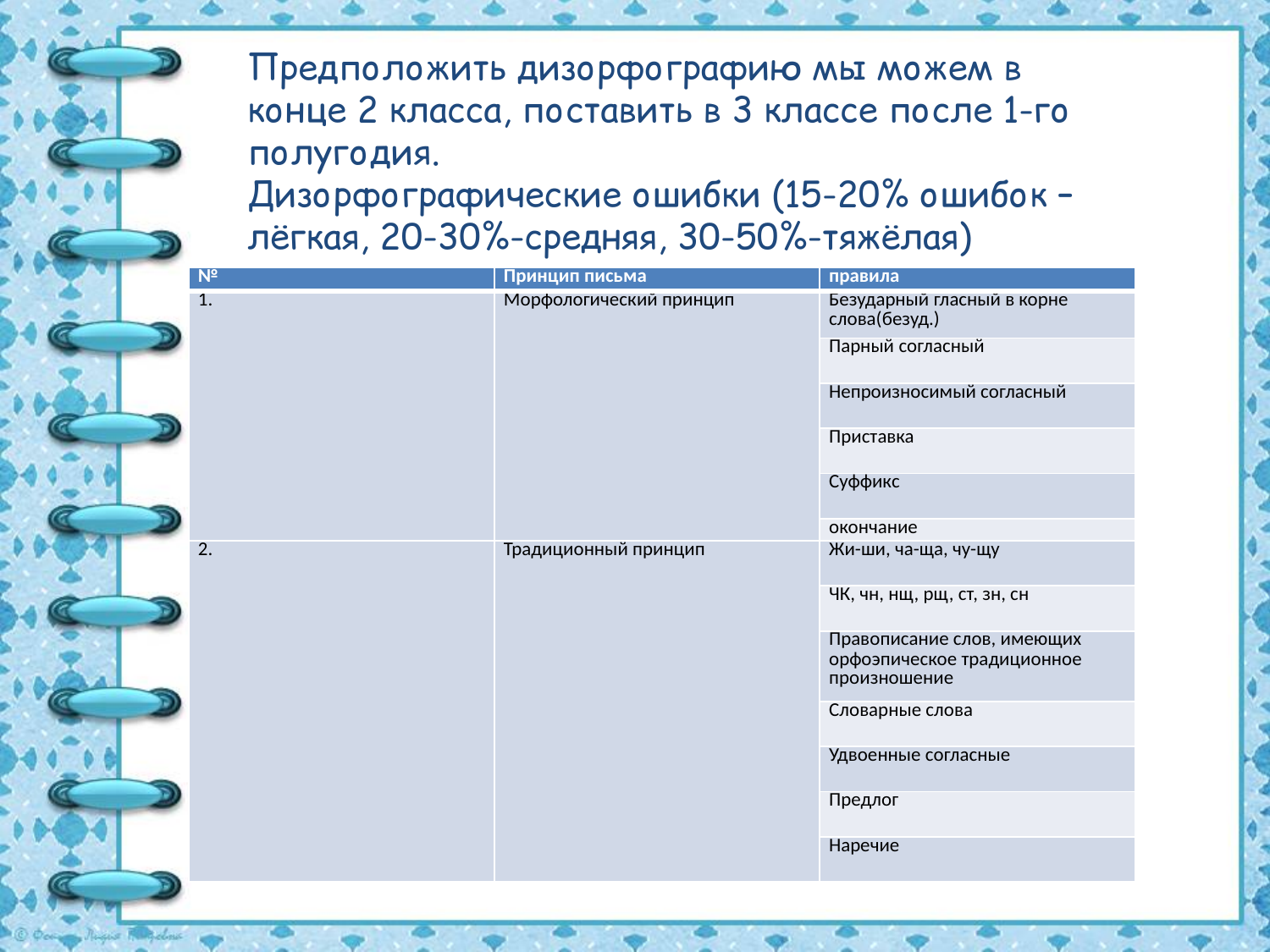

# Предположить дизорфографию мы можем в конце 2 класса, поставить в 3 классе после 1-го полугодия. Дизорфографические ошибки (15-20% ошибок – лёгкая, 20-30%-средняя, 30-50%-тяжёлая)
| № | Принцип письма | правила |
| --- | --- | --- |
| 1. | Морфологический принцип | Безударный гласный в корне слова(безуд.) |
|  |  | Парный согласный |
|  |  | Непроизносимый согласный |
|  |  | Приставка |
|  |  | Суффикс |
|  |  | окончание |
| 2. | Традиционный принцип | Жи-ши, ча-ща, чу-щу |
|  |  | ЧК, чн, нщ, рщ, ст, зн, сн |
|  |  | Правописание слов, имеющих орфоэпическое традиционное произношение |
|  |  | Словарные слова |
|  |  | Удвоенные согласные |
|  |  | Предлог |
|  |  | Наречие |